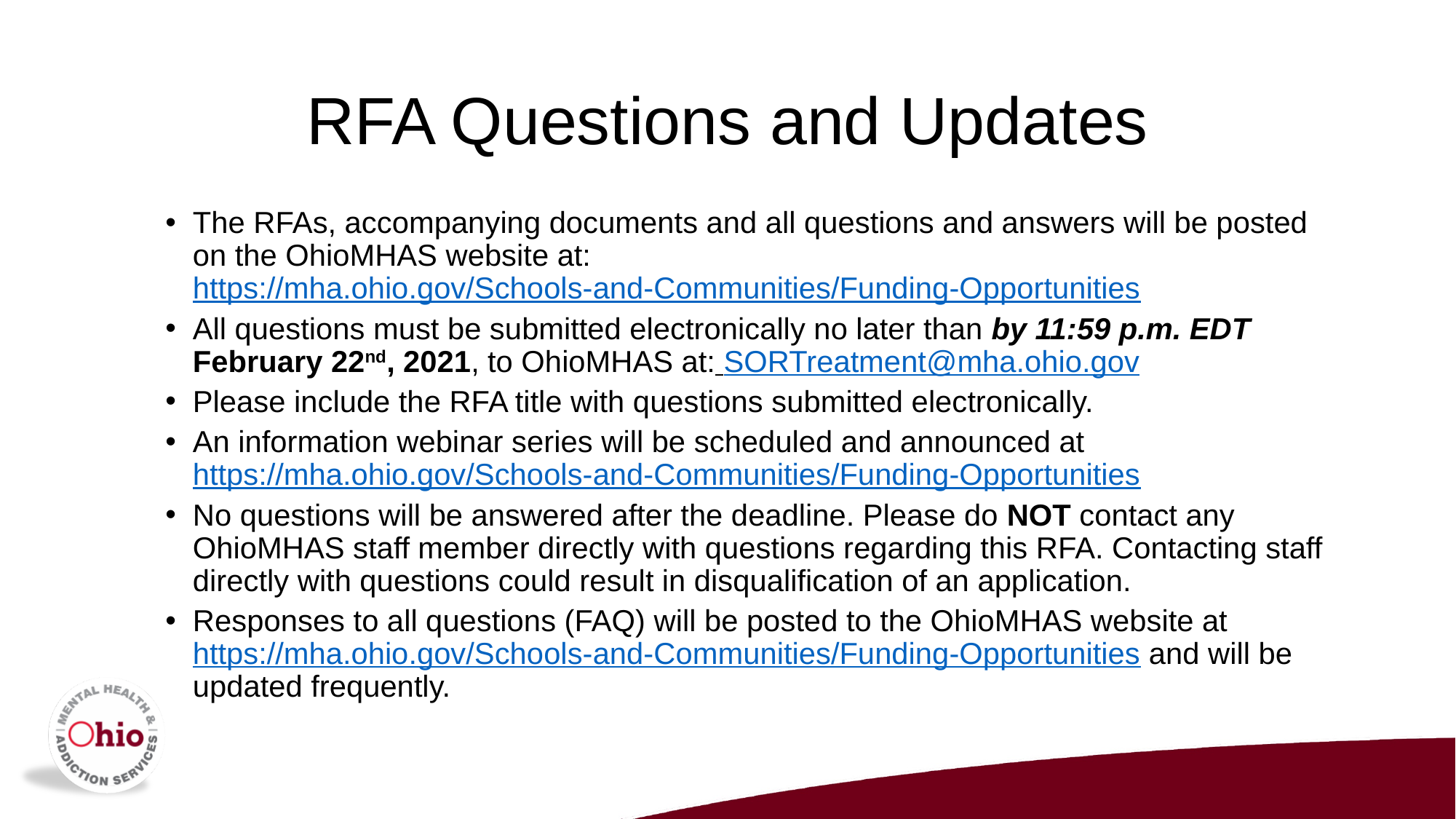

# RFA Questions and Updates
The RFAs, accompanying documents and all questions and answers will be posted on the OhioMHAS website at: https://mha.ohio.gov/Schools-and-Communities/Funding-Opportunities
All questions must be submitted electronically no later than by 11:59 p.m. EDT February 22nd, 2021, to OhioMHAS at: SORTreatment@mha.ohio.gov
Please include the RFA title with questions submitted electronically.
An information webinar series will be scheduled and announced at https://mha.ohio.gov/Schools-and-Communities/Funding-Opportunities
No questions will be answered after the deadline. Please do NOT contact any OhioMHAS staff member directly with questions regarding this RFA. Contacting staff directly with questions could result in disqualification of an application.
Responses to all questions (FAQ) will be posted to the OhioMHAS website at https://mha.ohio.gov/Schools-and-Communities/Funding-Opportunities and will be updated frequently.